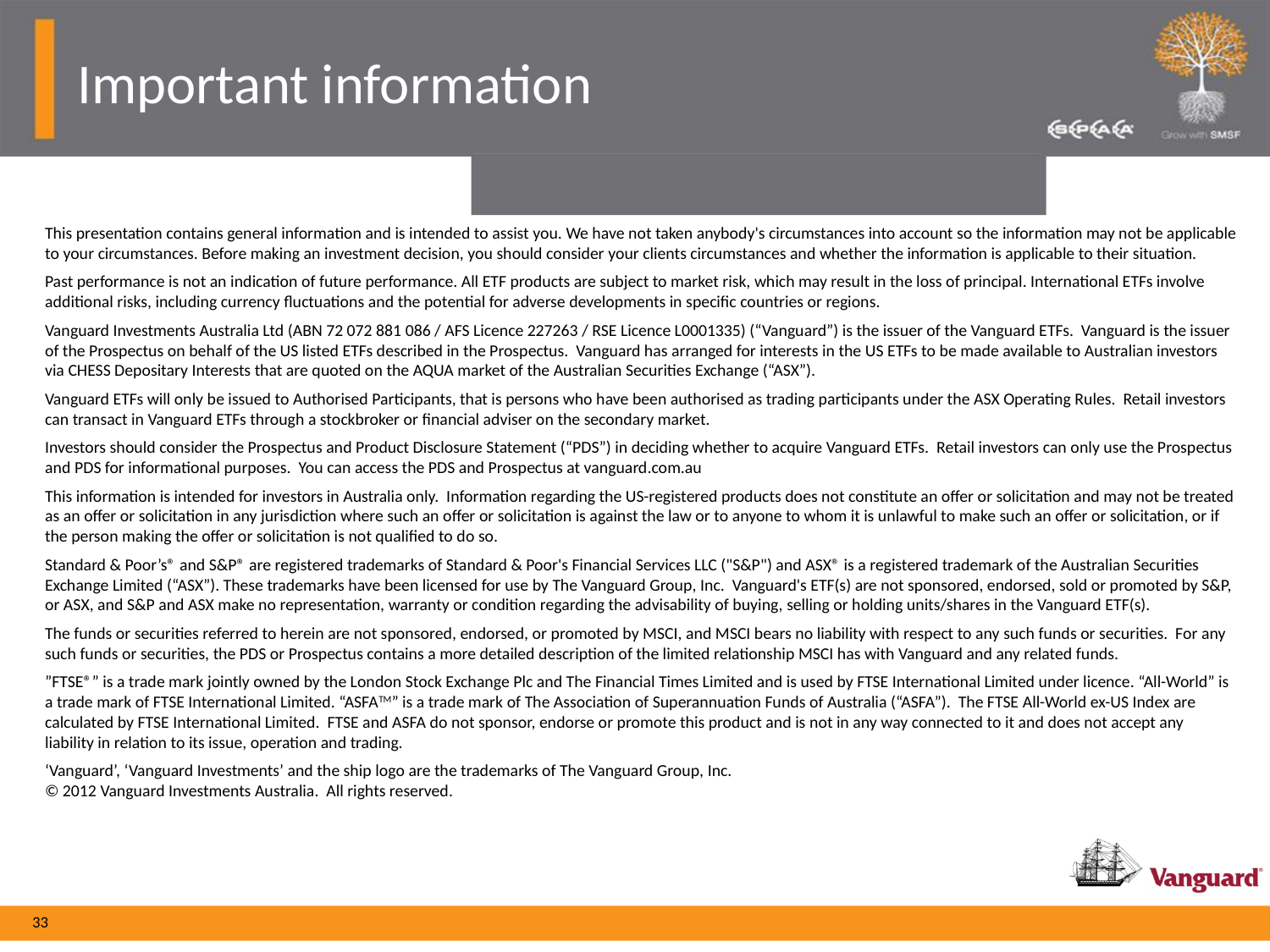

# Important information
This presentation contains general information and is intended to assist you. We have not taken anybody's circumstances into account so the information may not be applicable to your circumstances. Before making an investment decision, you should consider your clients circumstances and whether the information is applicable to their situation.
Past performance is not an indication of future performance. All ETF products are subject to market risk, which may result in the loss of principal. International ETFs involve additional risks, including currency fluctuations and the potential for adverse developments in specific countries or regions.
Vanguard Investments Australia Ltd (ABN 72 072 881 086 / AFS Licence 227263 / RSE Licence L0001335) (“Vanguard”) is the issuer of the Vanguard ETFs.  Vanguard is the issuer of the Prospectus on behalf of the US listed ETFs described in the Prospectus.  Vanguard has arranged for interests in the US ETFs to be made available to Australian investors via CHESS Depositary Interests that are quoted on the AQUA market of the Australian Securities Exchange (“ASX”).
Vanguard ETFs will only be issued to Authorised Participants, that is persons who have been authorised as trading participants under the ASX Operating Rules.  Retail investors can transact in Vanguard ETFs through a stockbroker or financial adviser on the secondary market.
Investors should consider the Prospectus and Product Disclosure Statement (“PDS”) in deciding whether to acquire Vanguard ETFs.  Retail investors can only use the Prospectus and PDS for informational purposes.  You can access the PDS and Prospectus at vanguard.com.au
This information is intended for investors in Australia only.  Information regarding the US-registered products does not constitute an offer or solicitation and may not be treated as an offer or solicitation in any jurisdiction where such an offer or solicitation is against the law or to anyone to whom it is unlawful to make such an offer or solicitation, or if the person making the offer or solicitation is not qualified to do so.
Standard & Poor’s® and S&P® are registered trademarks of Standard & Poor's Financial Services LLC ("S&P") and ASX® is a registered trademark of the Australian Securities Exchange Limited (“ASX”). These trademarks have been licensed for use by The Vanguard Group, Inc.  Vanguard's ETF(s) are not sponsored, endorsed, sold or promoted by S&P, or ASX, and S&P and ASX make no representation, warranty or condition regarding the advisability of buying, selling or holding units/shares in the Vanguard ETF(s).
The funds or securities referred to herein are not sponsored, endorsed, or promoted by MSCI, and MSCI bears no liability with respect to any such funds or securities.  For any such funds or securities, the PDS or Prospectus contains a more detailed description of the limited relationship MSCI has with Vanguard and any related funds.
”FTSE®” is a trade mark jointly owned by the London Stock Exchange Plc and The Financial Times Limited and is used by FTSE International Limited under licence. “All-World” is a trade mark of FTSE International Limited. “ASFATM” is a trade mark of The Association of Superannuation Funds of Australia (“ASFA”).  The FTSE All-World ex-US Index are calculated by FTSE International Limited.  FTSE and ASFA do not sponsor, endorse or promote this product and is not in any way connected to it and does not accept any liability in relation to its issue, operation and trading.
‘Vanguard’, ‘Vanguard Investments’ and the ship logo are the trademarks of The Vanguard Group, Inc.
© 2012 Vanguard Investments Australia.  All rights reserved.

33